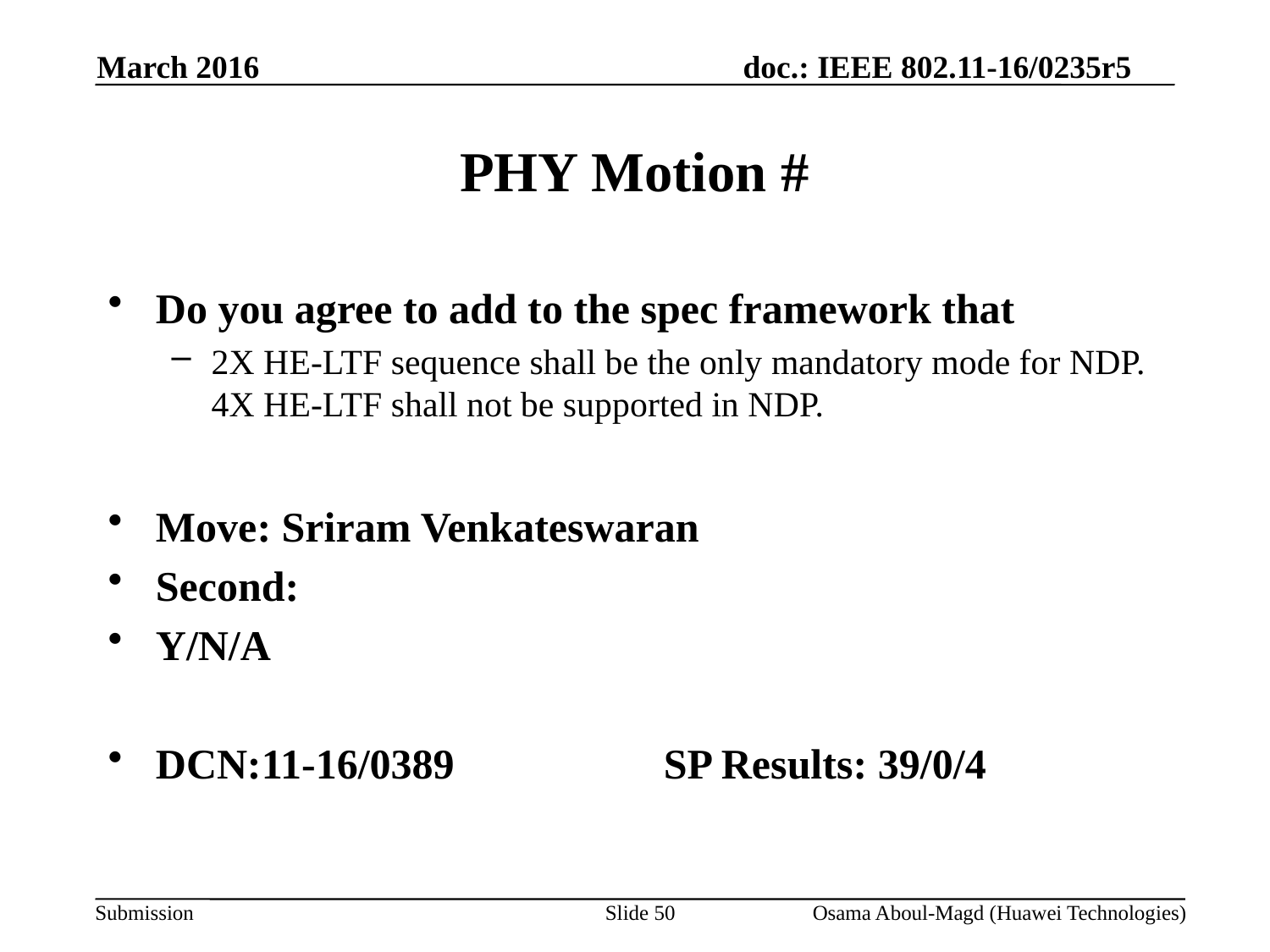

March 2016
# PHY Motion #
Do you agree to add to the spec framework that
2X HE-LTF sequence shall be the only mandatory mode for NDP. 4X HE-LTF shall not be supported in NDP.

Move: Sriram Venkateswaran
Second:
Y/N/A

DCN:11-16/0389		SP Results: 39/0/4

Slide 50
Osama Aboul-Magd (Huawei Technologies)